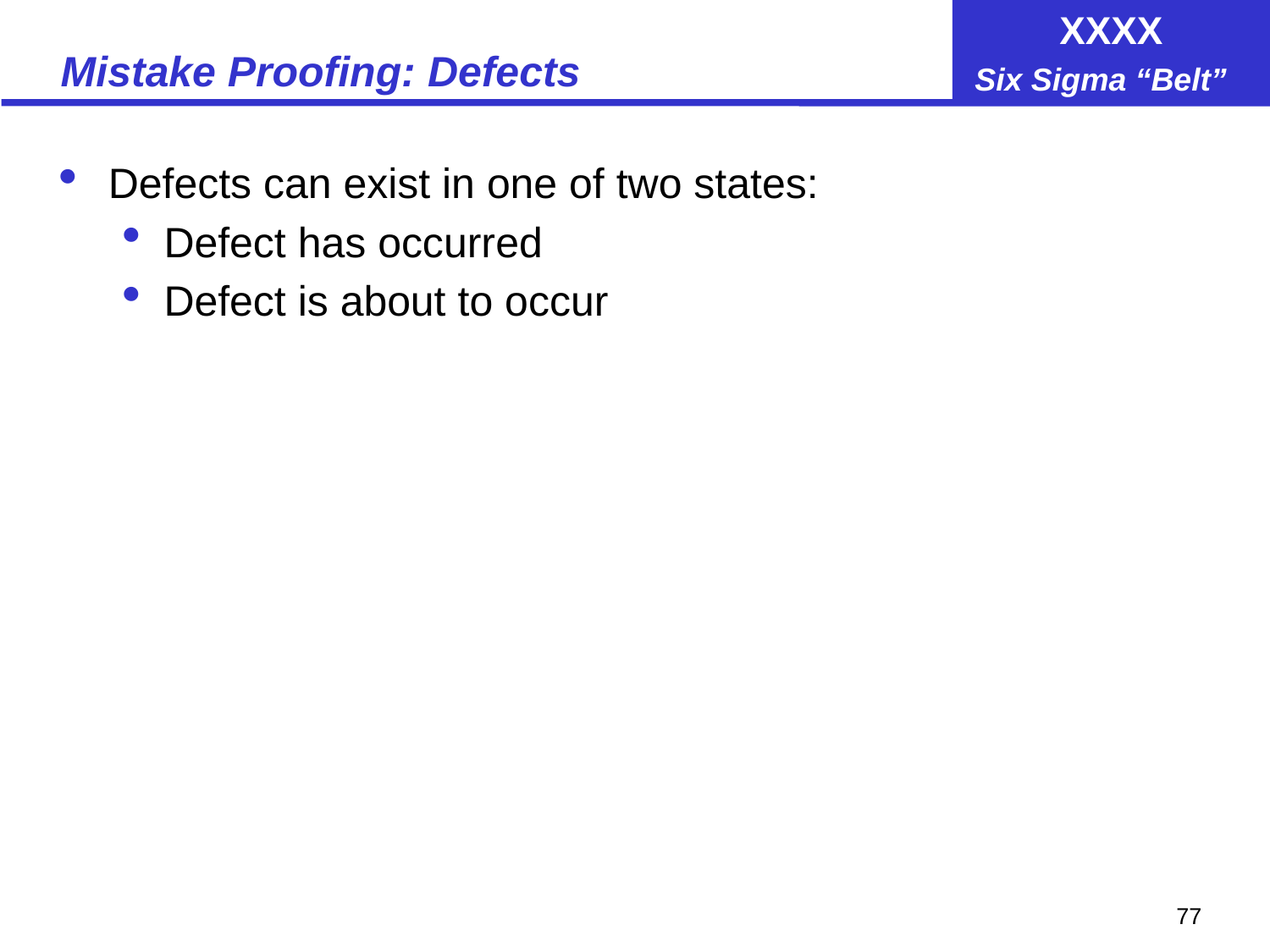

# Mistake Proofing: Defects
Defects can exist in one of two states:
Defect has occurred
Defect is about to occur